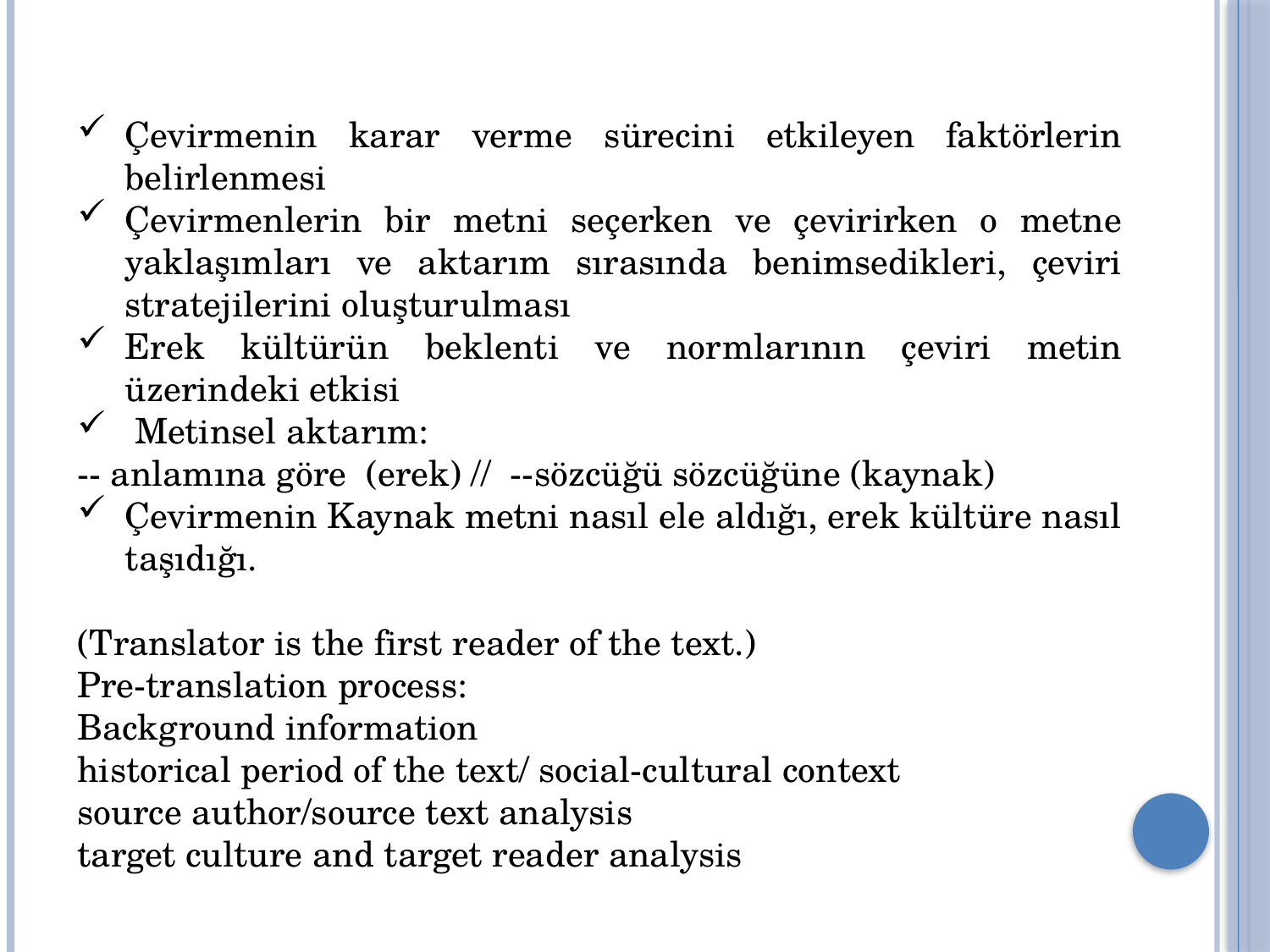

Çevirmenin karar verme sürecini etkileyen faktörlerin belirlenmesi
Çevirmenlerin bir metni seçerken ve çevirirken o metne yaklaşımları ve aktarım sırasında benimsedikleri, çeviri stratejilerini oluşturulması
Erek kültürün beklenti ve normlarının çeviri metin üzerindeki etkisi
 Metinsel aktarım:
-- anlamına göre  (erek) //  --sözcüğü sözcüğüne (kaynak)
Çevirmenin Kaynak metni nasıl ele aldığı, erek kültüre nasıl taşıdığı.

(Translator is the first reader of the text.)
Pre-translation process:
Background information
historical period of the text/ social-cultural context
source author/source text analysis
target culture and target reader analysis